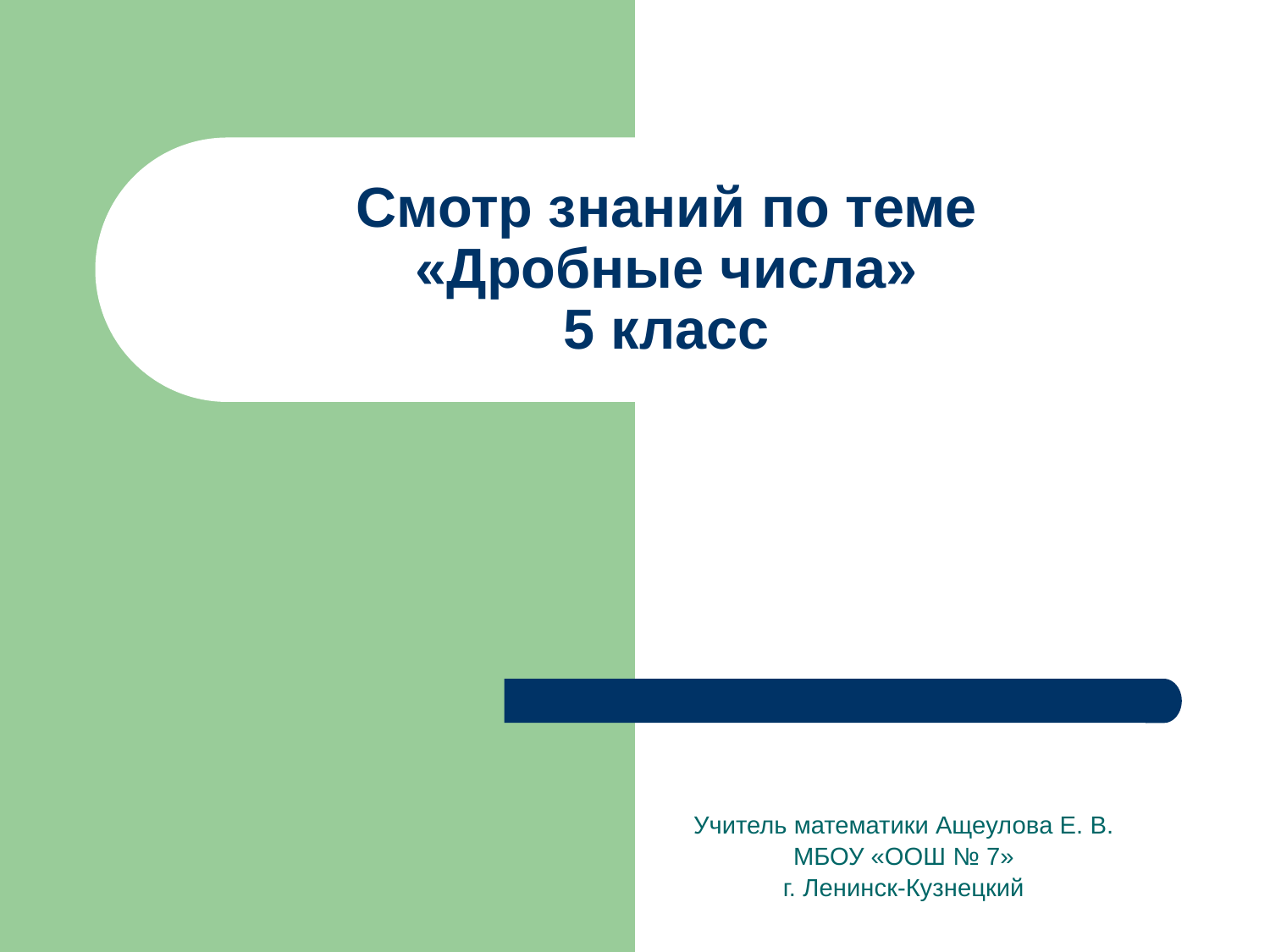

# Смотр знаний по теме «Дробные числа» 5 класс
Учитель математики Ащеулова Е. В.
МБОУ «ООШ № 7»
г. Ленинск-Кузнецкий